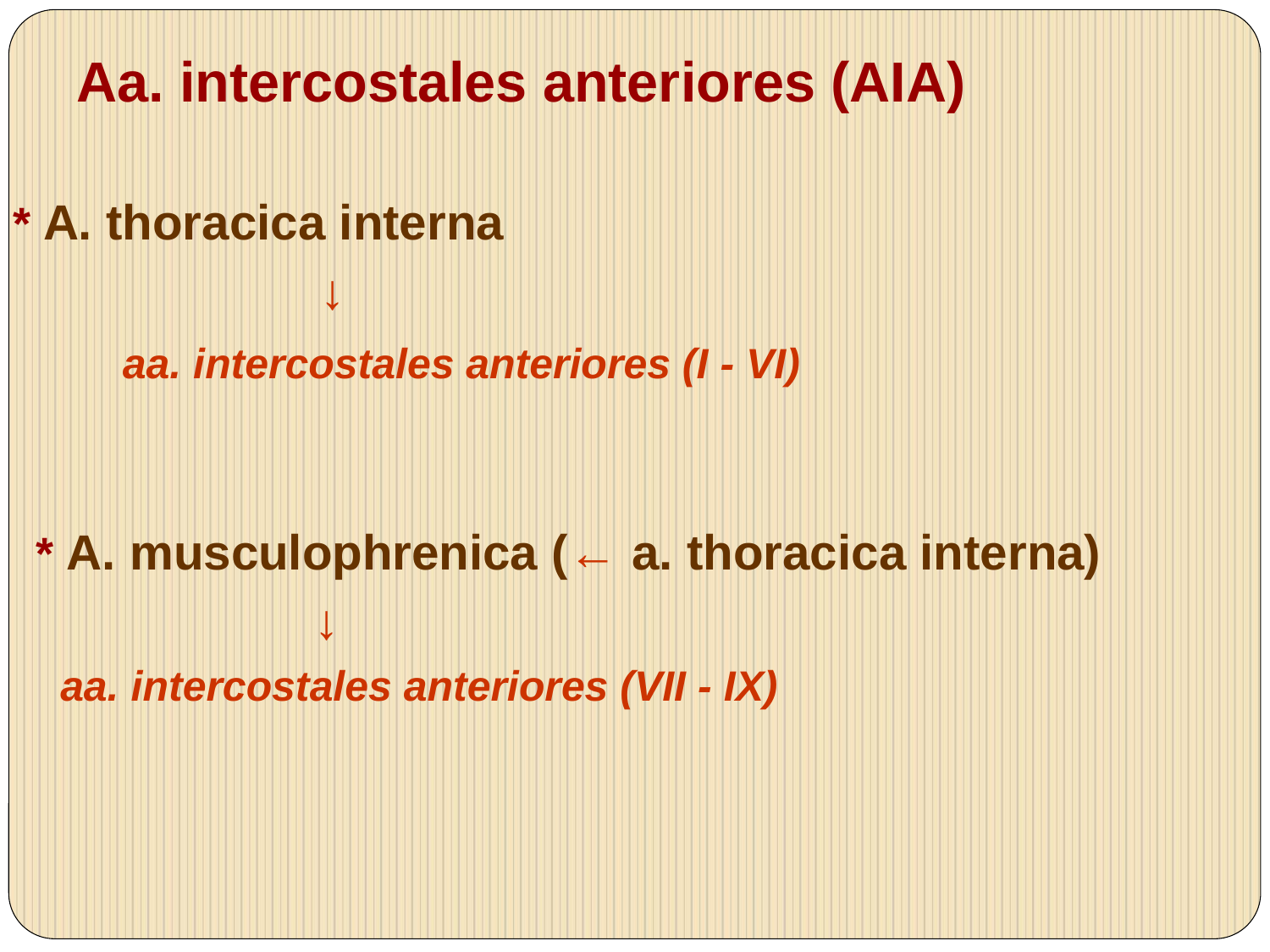

Aa. intercostales anteriores (AIA)

* A. thoracica interna
                          ↓
        aa. intercostales anteriores (I - VI)

  * A. musculophrenica (← a. thoracica interna)
                      ↓
 	 aa. intercostales anteriores (VII - IX)